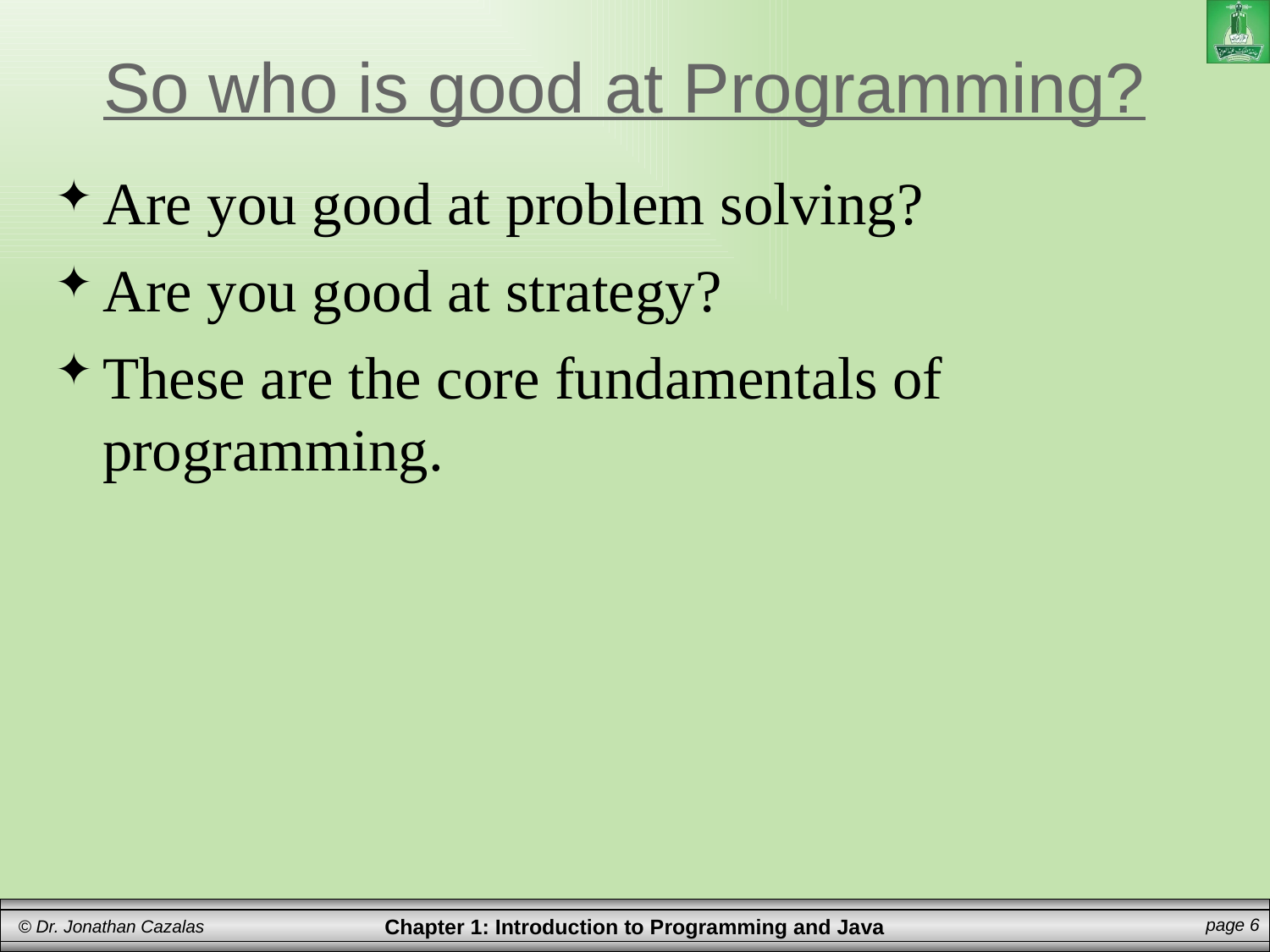

So who is good at Programming?
Are you good at problem solving?
Are you good at strategy?
These are the core fundamentals of programming.